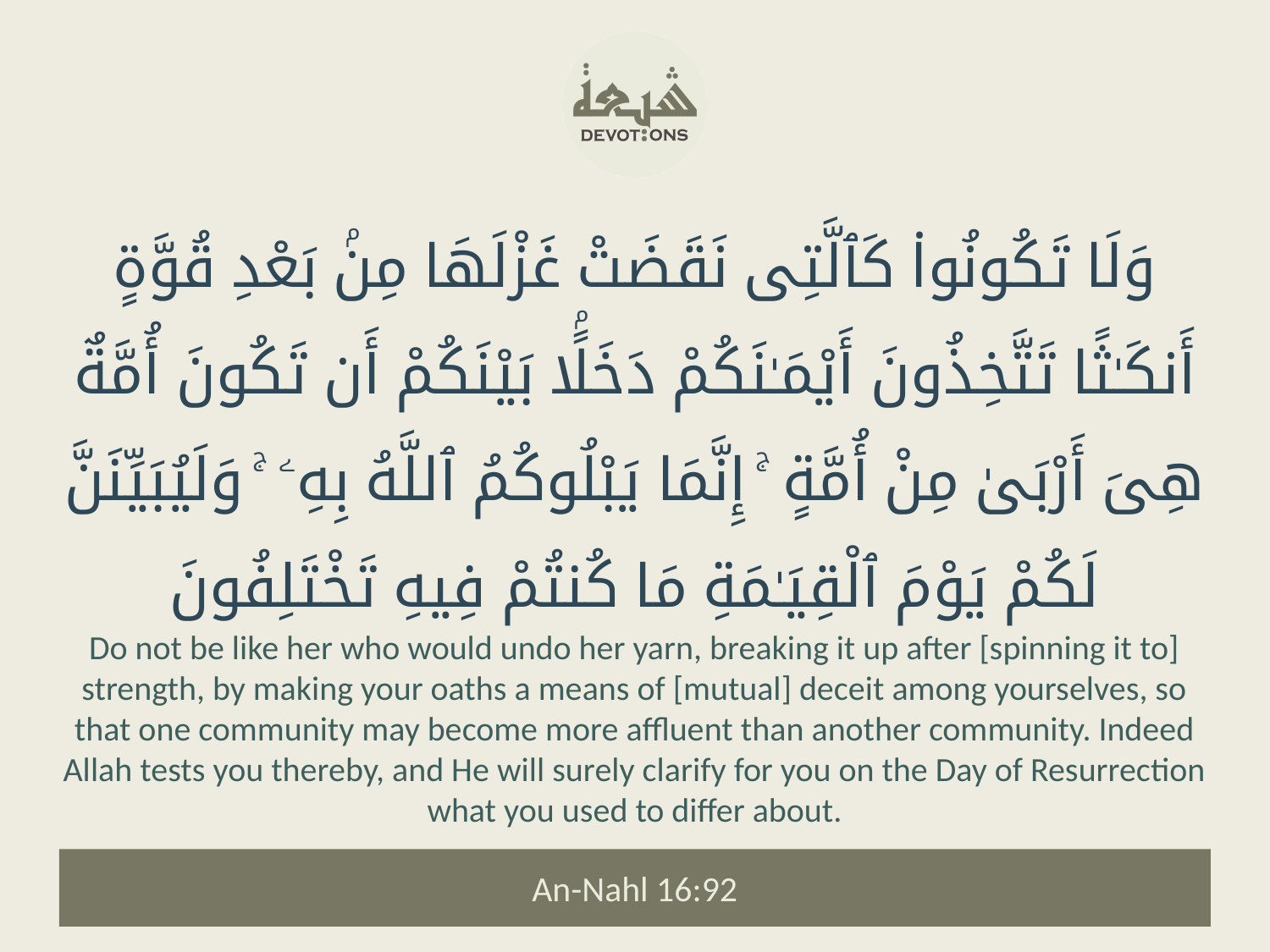

وَلَا تَكُونُوا۟ كَٱلَّتِى نَقَضَتْ غَزْلَهَا مِنۢ بَعْدِ قُوَّةٍ أَنكَـٰثًا تَتَّخِذُونَ أَيْمَـٰنَكُمْ دَخَلًۢا بَيْنَكُمْ أَن تَكُونَ أُمَّةٌ هِىَ أَرْبَىٰ مِنْ أُمَّةٍ ۚ إِنَّمَا يَبْلُوكُمُ ٱللَّهُ بِهِۦ ۚ وَلَيُبَيِّنَنَّ لَكُمْ يَوْمَ ٱلْقِيَـٰمَةِ مَا كُنتُمْ فِيهِ تَخْتَلِفُونَ
Do not be like her who would undo her yarn, breaking it up after [spinning it to] strength, by making your oaths a means of [mutual] deceit among yourselves, so that one community may become more affluent than another community. Indeed Allah tests you thereby, and He will surely clarify for you on the Day of Resurrection what you used to differ about.
An-Nahl 16:92